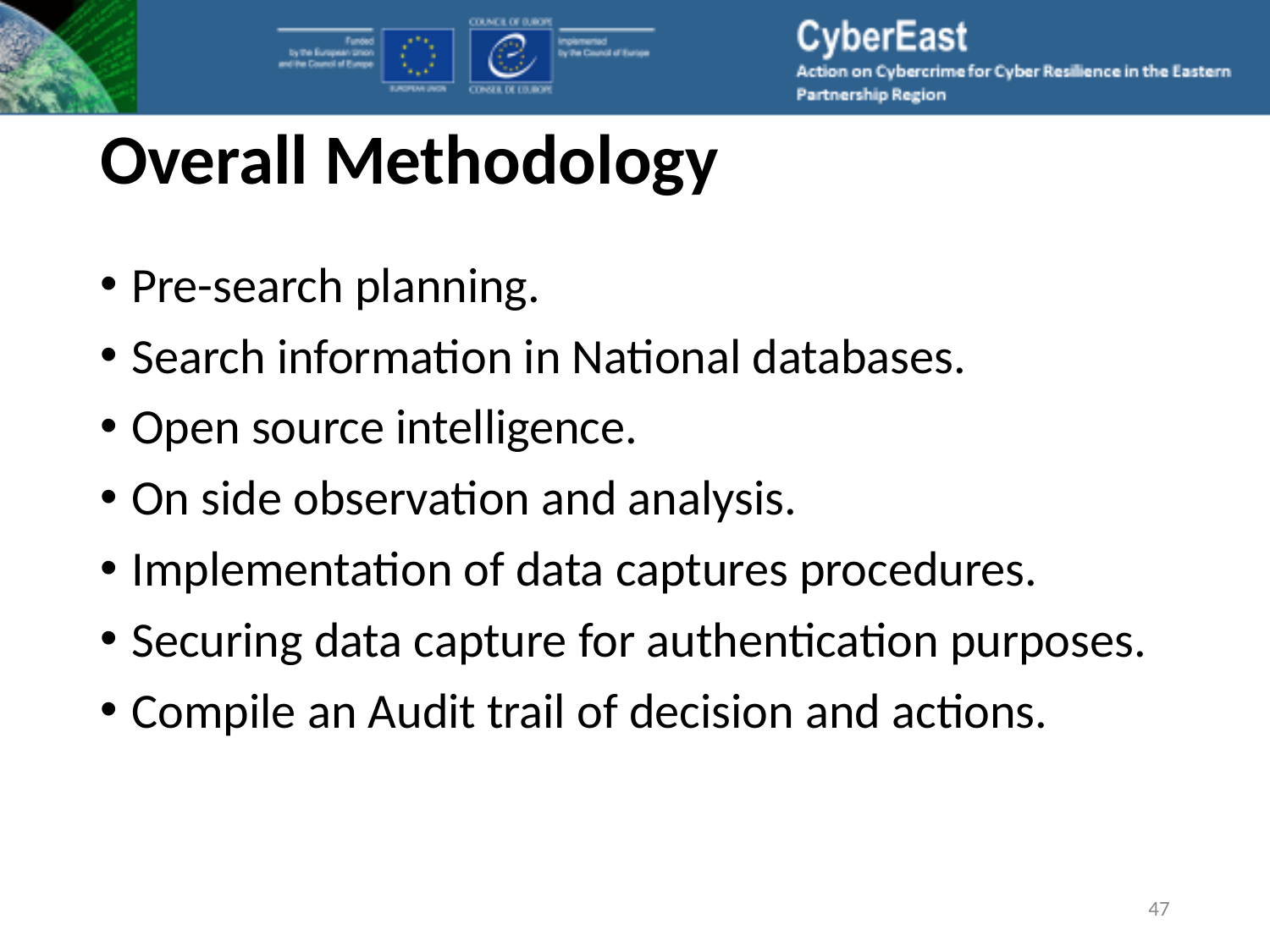

# Overall Methodology
Pre-search planning.
Search information in National databases.
Open source intelligence.
On side observation and analysis.
Implementation of data captures procedures.
Securing data capture for authentication purposes.
Compile an Audit trail of decision and actions.
47